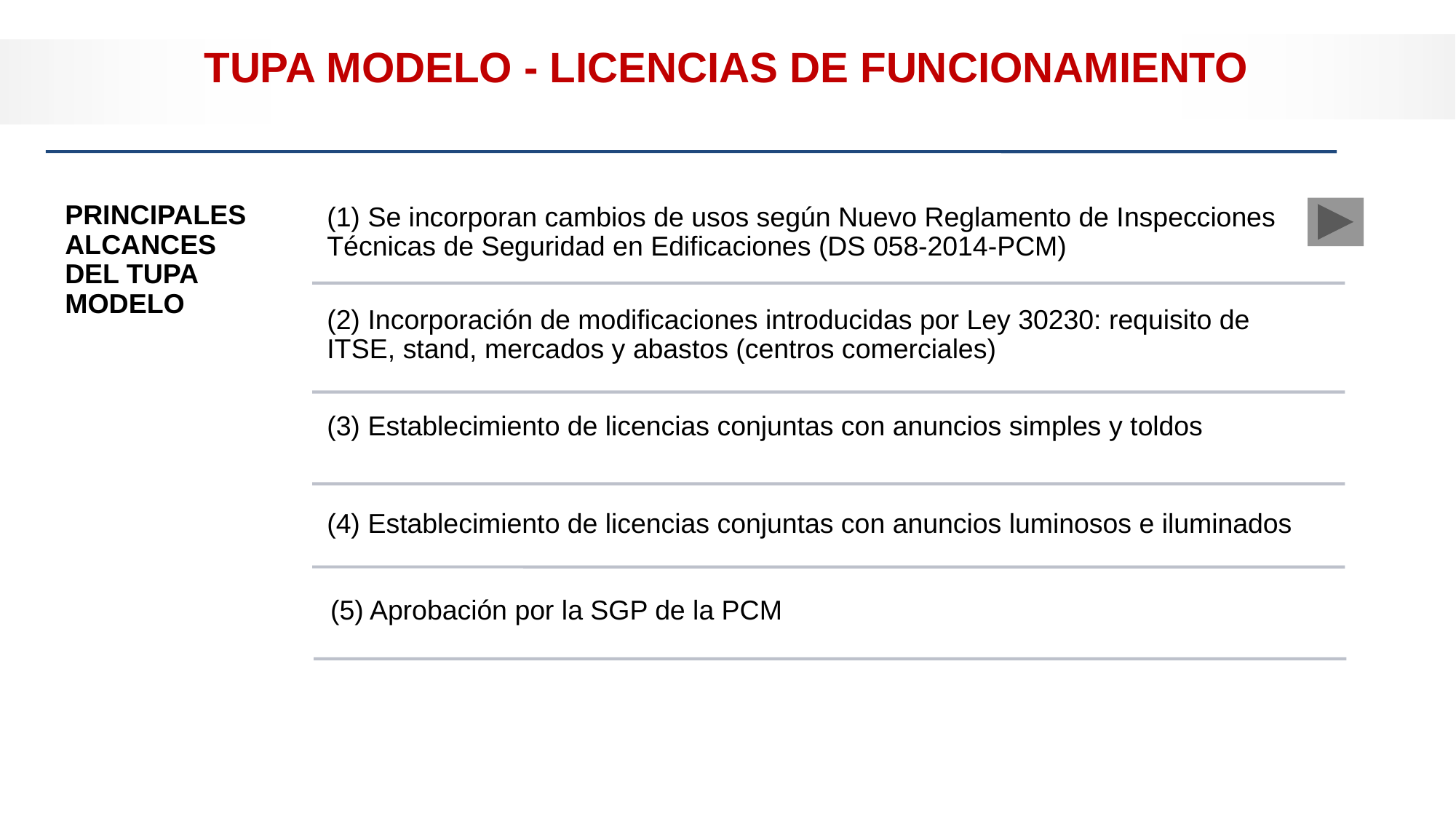

TUPA MODELO - LICENCIAS DE FUNCIONAMIENTO

PRINCIPALES ALCANCES DEL TUPA MODELO

(1) Se incorporan cambios de usos según Nuevo Reglamento de Inspecciones Técnicas de Seguridad en Edificaciones (DS 058-2014-PCM)

(2) Incorporación de modificaciones introducidas por Ley 30230: requisito de ITSE, stand, mercados y abastos (centros comerciales)

(3) Establecimiento de licencias conjuntas con anuncios simples y toldos

(4) Establecimiento de licencias conjuntas con anuncios luminosos e iluminados

(5) Aprobación por la SGP de la PCM